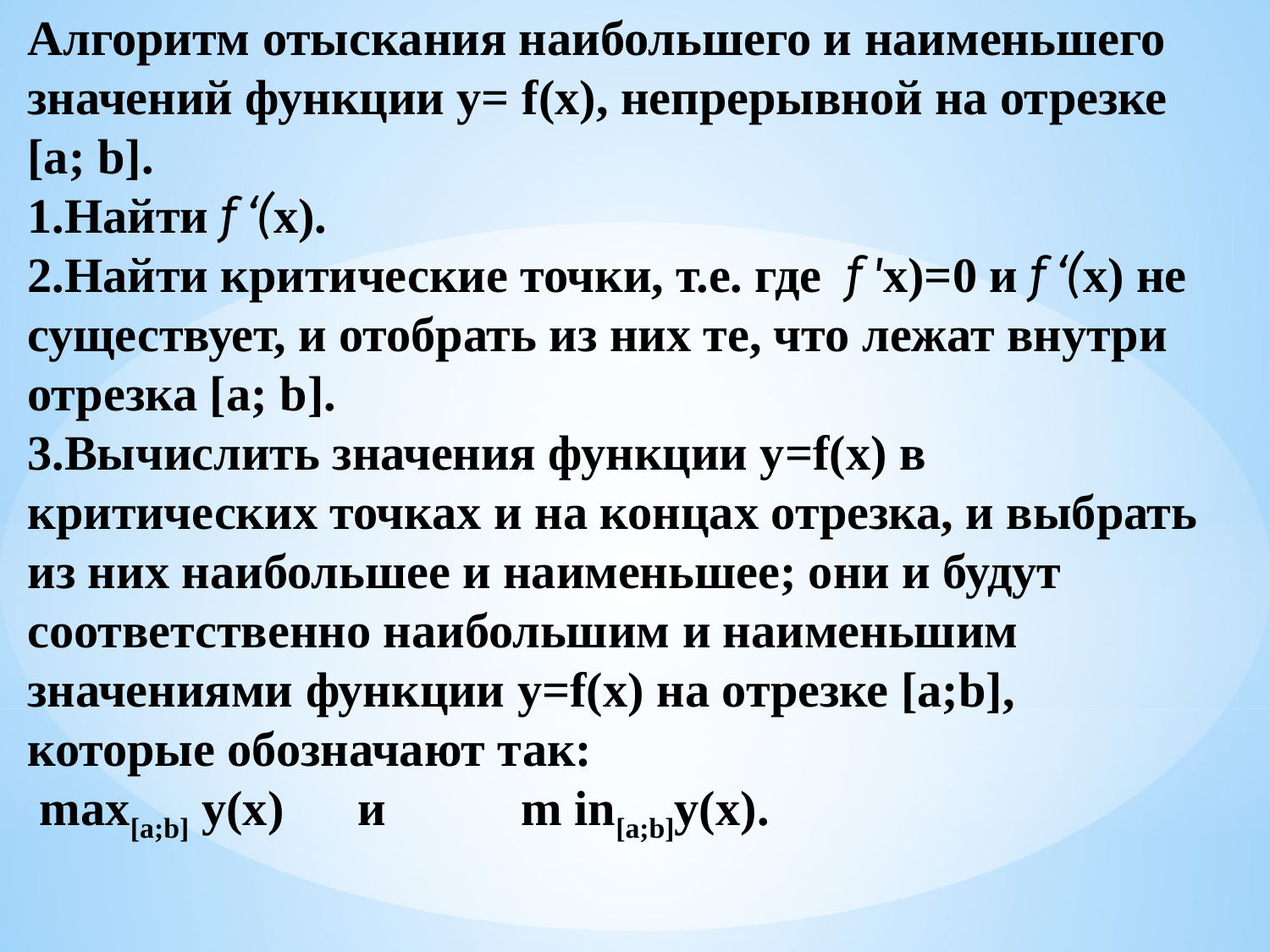

Алгоритм отыскания наибольшего и наименьшего значений функции у= f(x), непрерывной на отрезке [a; b].
1.Найти f ‘(x).
2.Найти критические точки, т.е. где  f 'x)=0 и f ‘(x) не существует, и отобрать из них те, что лежат внутри отрезка [a; b].
3.Вычислить значения функции y=f(x) в критических точках и на концах отрезка, и выбрать из них наибольшее и наименьшее; они и будут соответственно наибольшим и наименьшим значениями функции y=f(x) на отрезке [a;b], которые обозначают так:
 max[a;b] y(x)      и           m in[a;b]y(x).